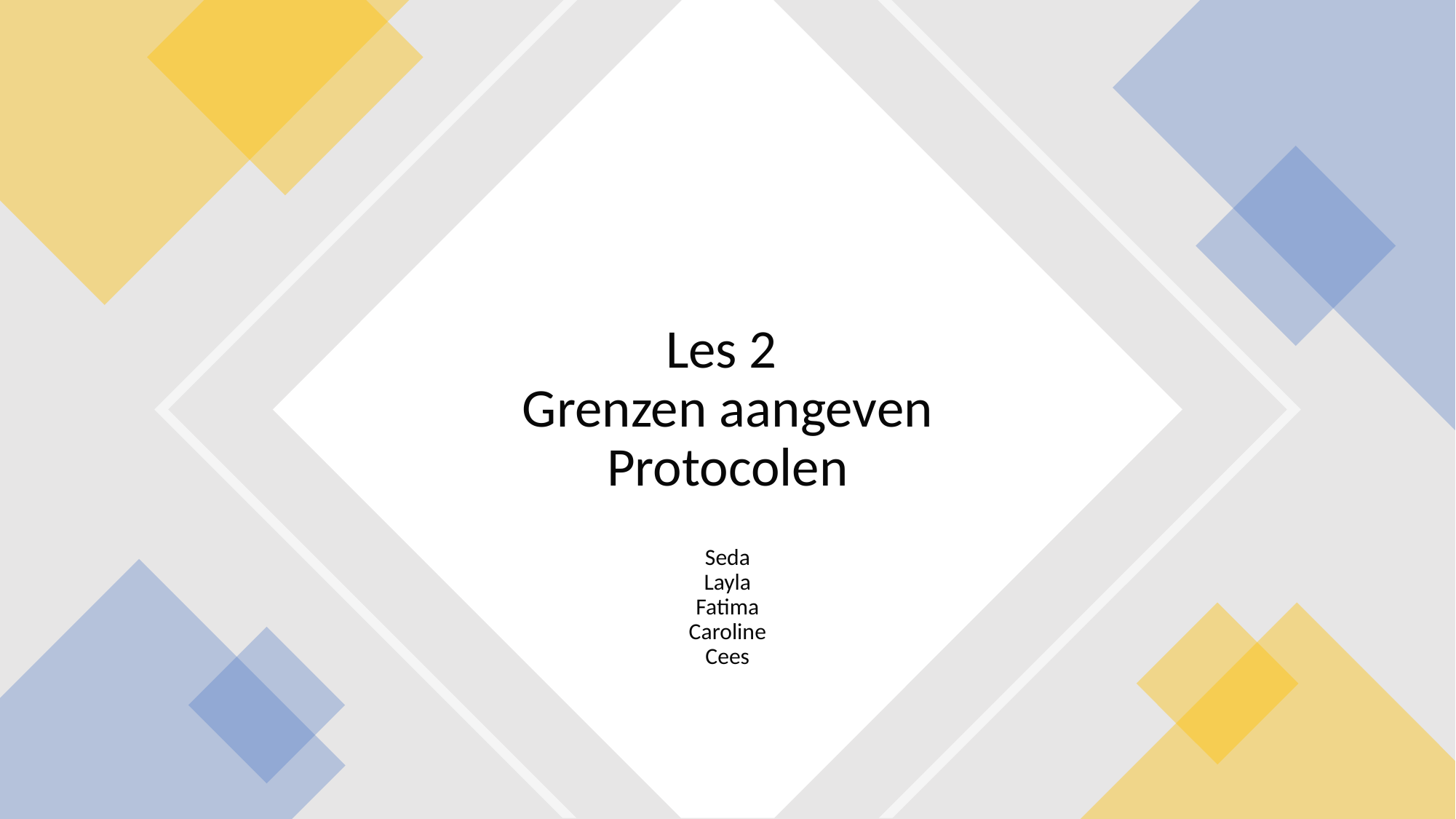

# Les 2 Grenzen aangeven Protocolen
Seda
Layla
Fatima
Caroline
Cees